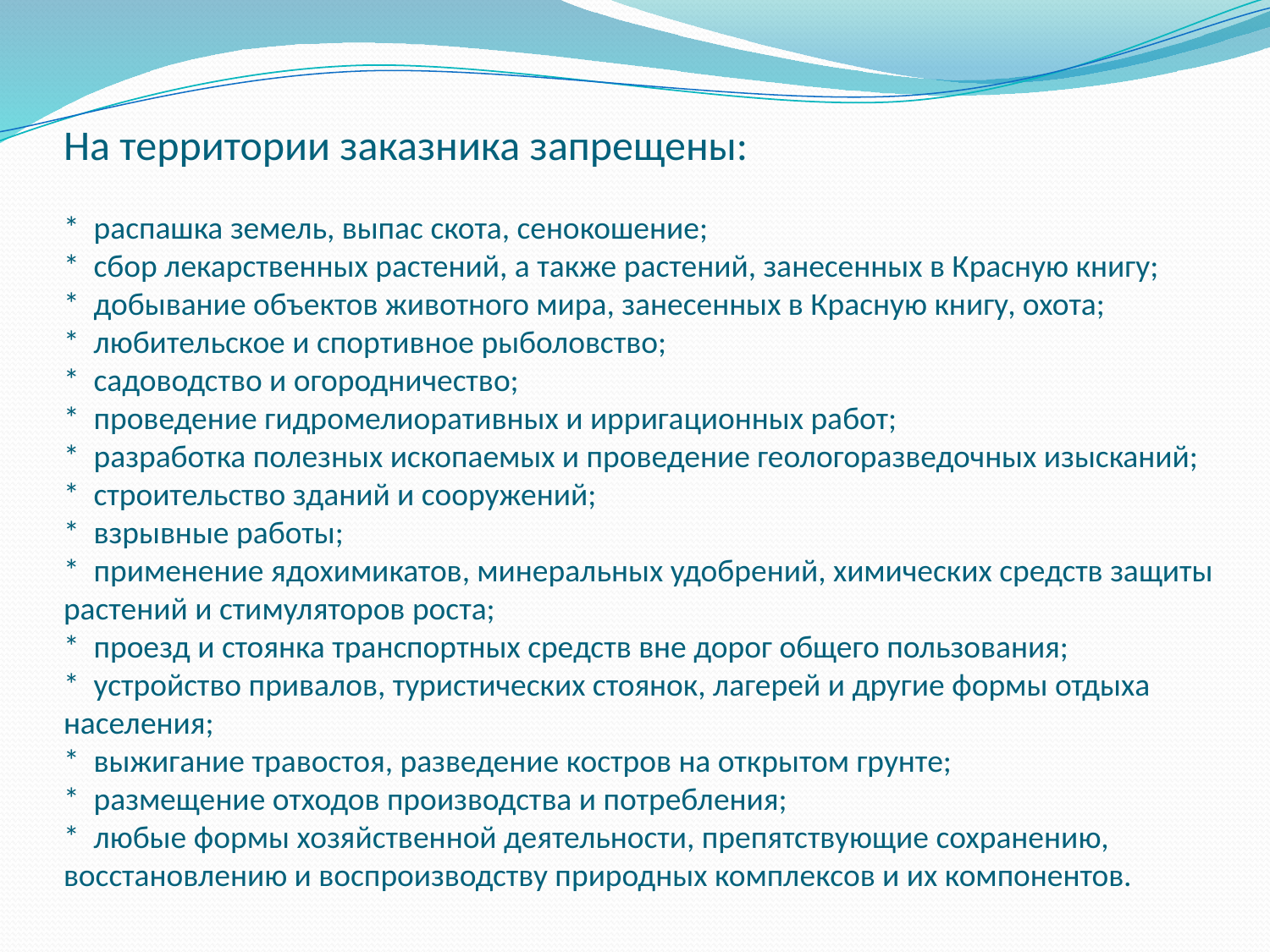

# На территории заказника запрещены: *  распашка земель, выпас скота, сенокошение; *  сбор лекарственных растений, а также растений, занесенных в Красную книгу; *  добывание объектов животного мира, занесенных в Красную книгу, охота; *  любительское и спортивное рыболовство; *  садоводство и огородничество; *  проведение гидромелиоративных и ирригационных работ; *  разработка полезных ископаемых и проведение геологоразведочных изысканий; *  строительство зданий и сооружений; *  взрывные работы; *  применение ядохимикатов, минеральных удобрений, химических средств защиты растений и стимуляторов роста; *  проезд и стоянка транспортных средств вне дорог общего пользования; *  устройство привалов, туристических стоянок, лагерей и другие формы отдыха населения; *  выжигание травостоя, разведение костров на открытом грунте; *  размещение отходов производства и потребления; *  любые формы хозяйственной деятельности, препятствующие сохранению, восстановлению и воспроизводству природных комплексов и их компонентов.